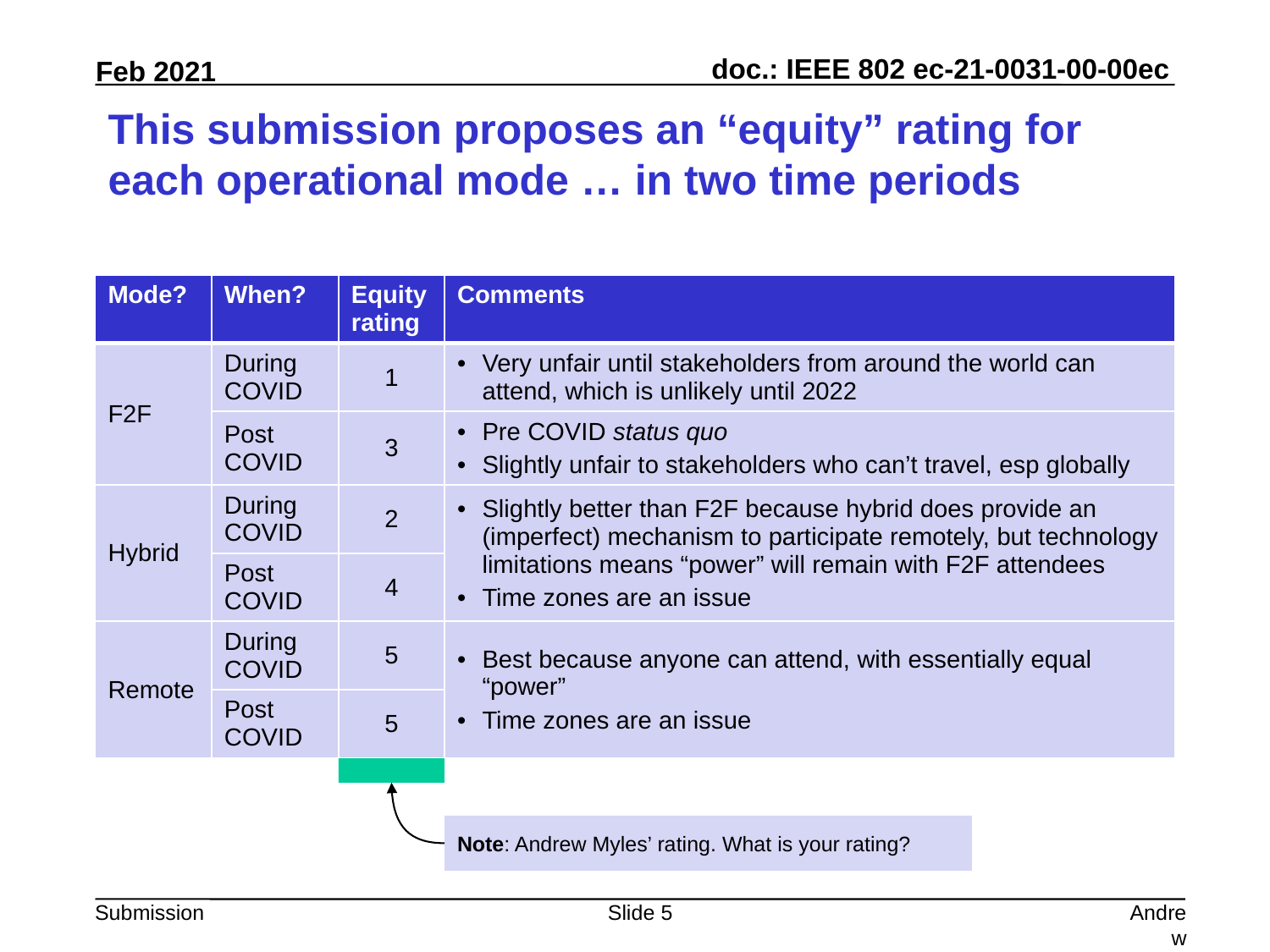

# This submission proposes an “equity” rating for each operational mode … in two time periods
| Mode? | When? | Equity rating | Comments |
| --- | --- | --- | --- |
| F2F | During COVID | 1 | Very unfair until stakeholders from around the world can attend, which is unlikely until 2022 |
|  | Post COVID | 3 | Pre COVID status quo Slightly unfair to stakeholders who can’t travel, esp globally |
| Hybrid | During COVID | 2 | Slightly better than F2F because hybrid does provide an (imperfect) mechanism to participate remotely, but technology limitations means “power” will remain with F2F attendees Time zones are an issue |
| Hybrid | Post COVID | 4 |  |
| Remote | During COVID | 5 | Best because anyone can attend, with essentially equal “power” Time zones are an issue |
|  | Post COVID | 5 |  |

Note: Andrew Myles’ rating. What is your rating?
Slide 5
Andrew Myles, Cisco